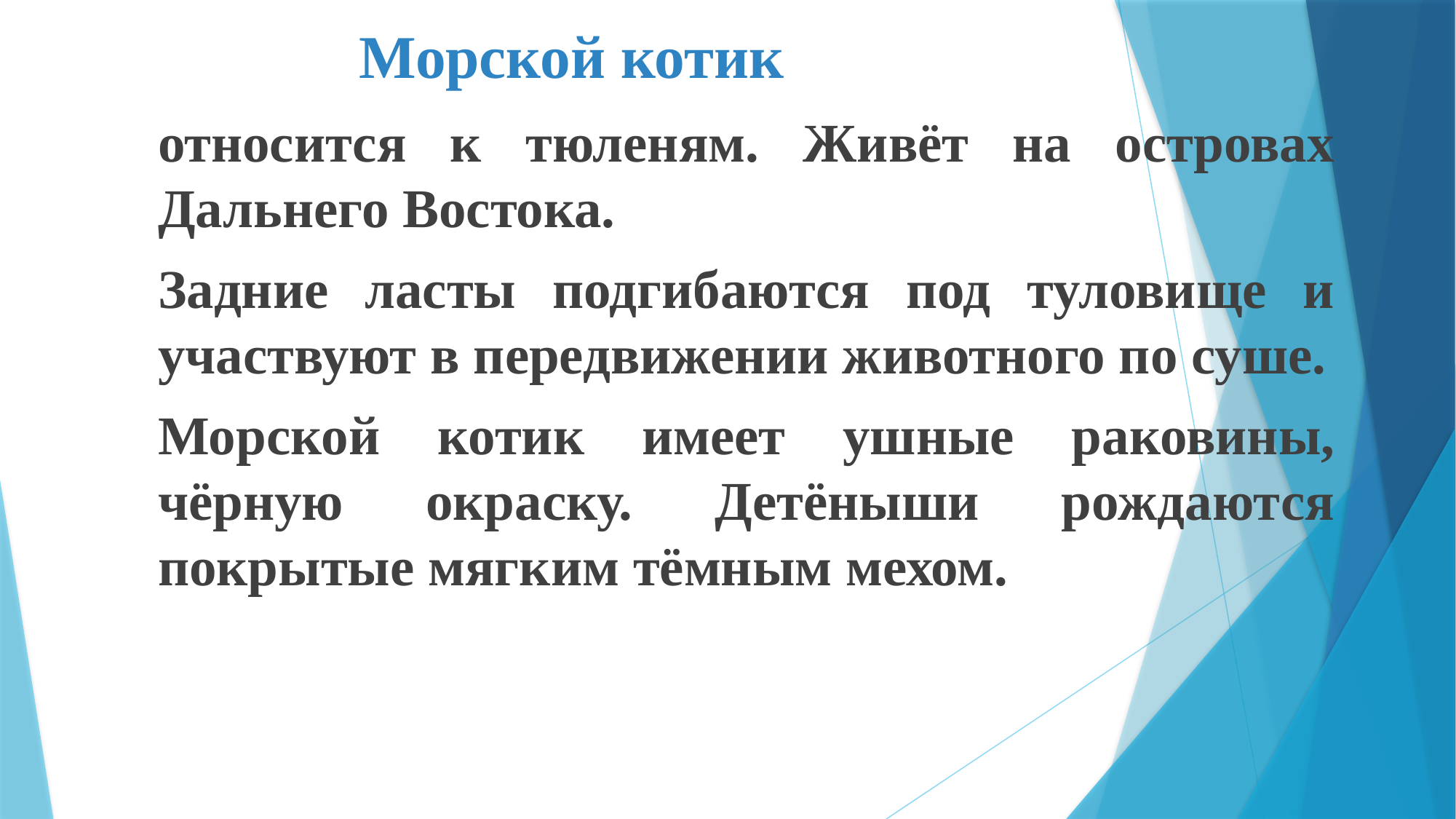

# Морской котик
относится к тюленям. Живёт на островах Дальнего Востока.
Задние ласты подгибаются под туловище и участвуют в передвижении животного по суше.
Морской котик имеет ушные раковины, чёрную окраску. Детёныши рождаются покрытые мягким тёмным мехом.